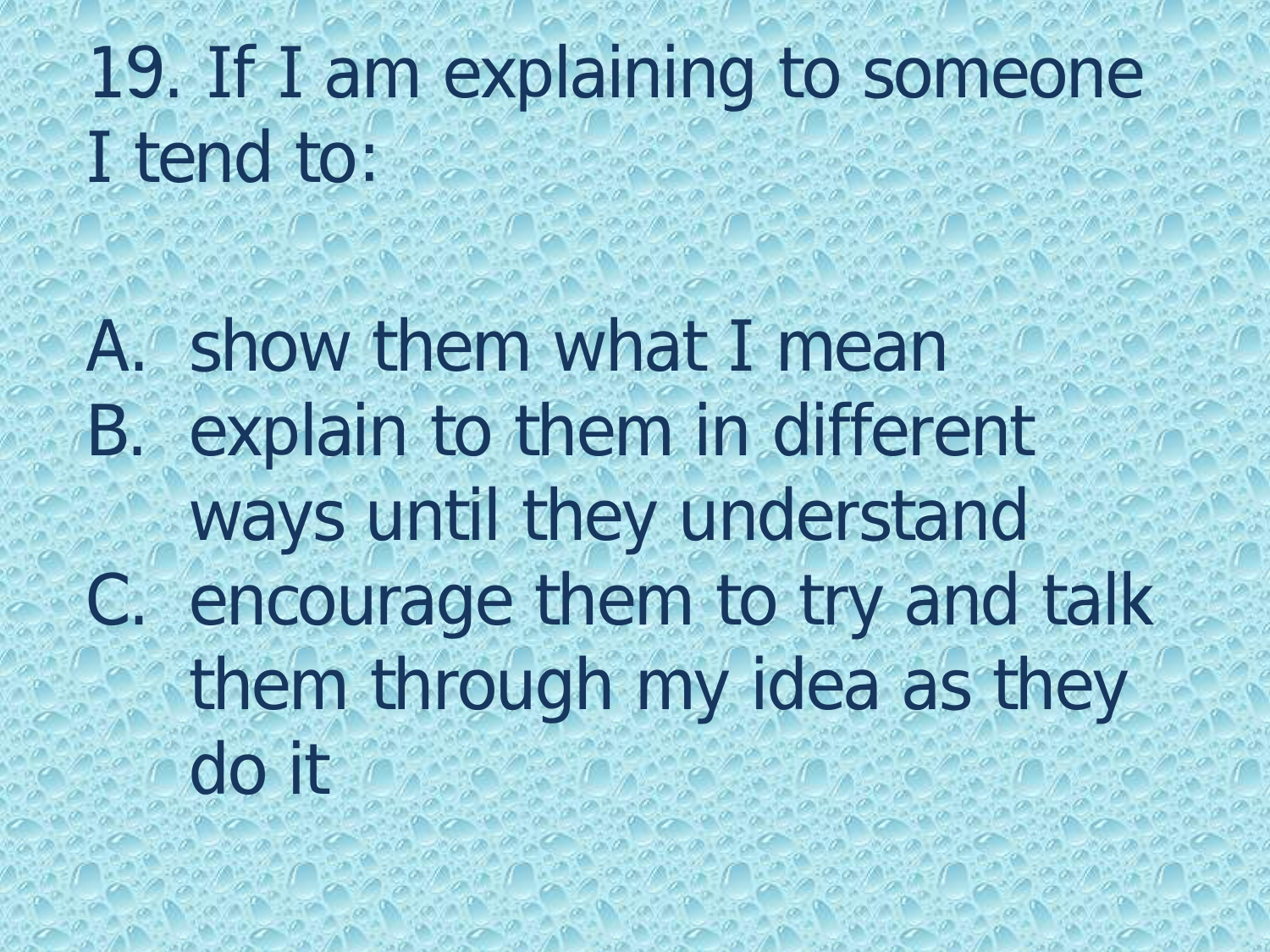

19. If I am explaining to someone I tend to:

show them what I mean
explain to them in different ways until they understand
encourage them to try and talk them through my idea as they do it